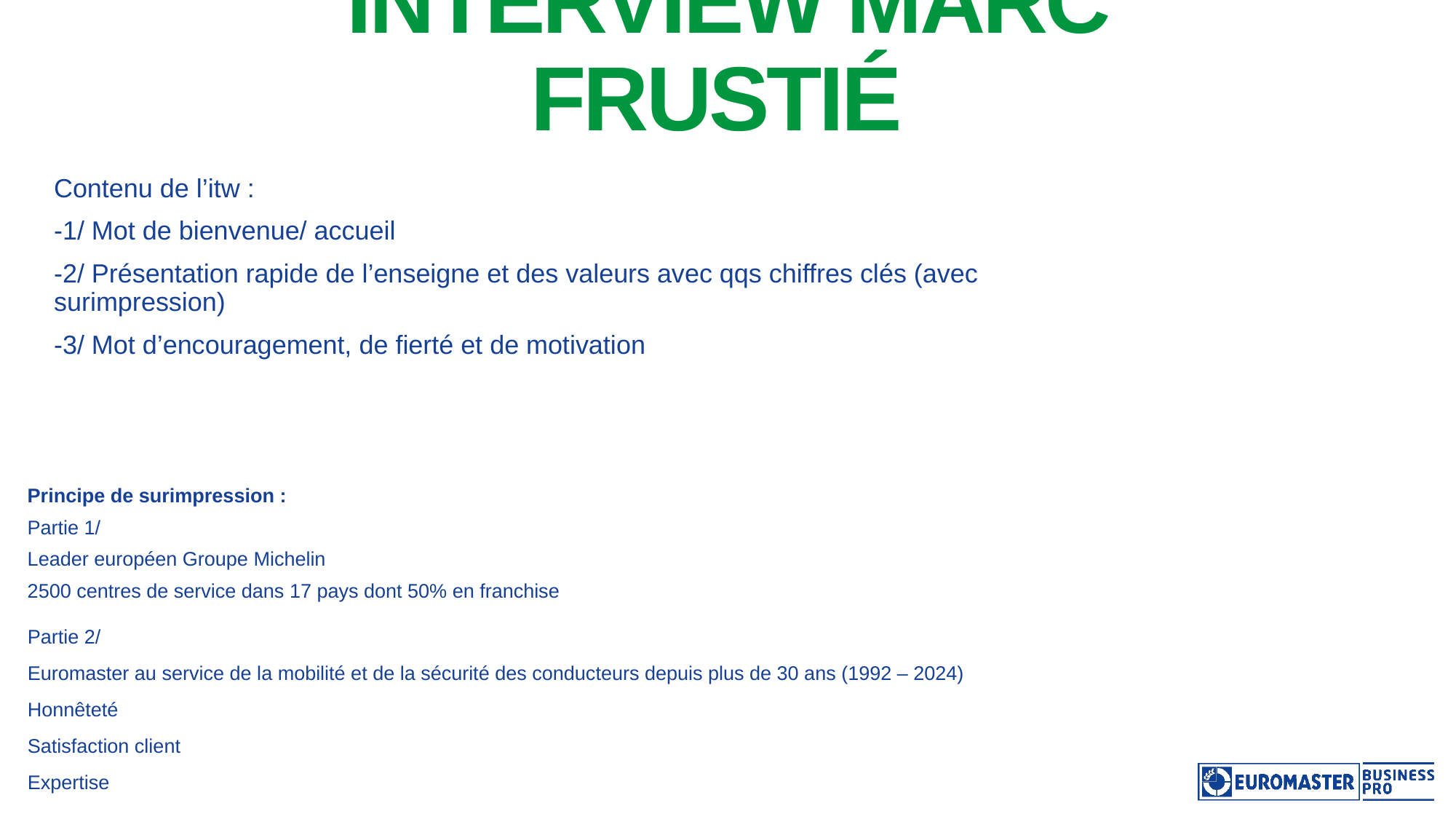

# Interview Marc Frustié
Contenu de l’itw :
-1/ Mot de bienvenue/ accueil
-2/ Présentation rapide de l’enseigne et des valeurs avec qqs chiffres clés (avec surimpression)
-3/ Mot d’encouragement, de fierté et de motivation

Principe de surimpression :
Partie 1/
Leader européen Groupe Michelin
2500 centres de service dans 17 pays dont 50% en franchise
Partie 2/
Euromaster au service de la mobilité et de la sécurité des conducteurs depuis plus de 30 ans (1992 – 2024)
Honnêteté
Satisfaction client
Expertise